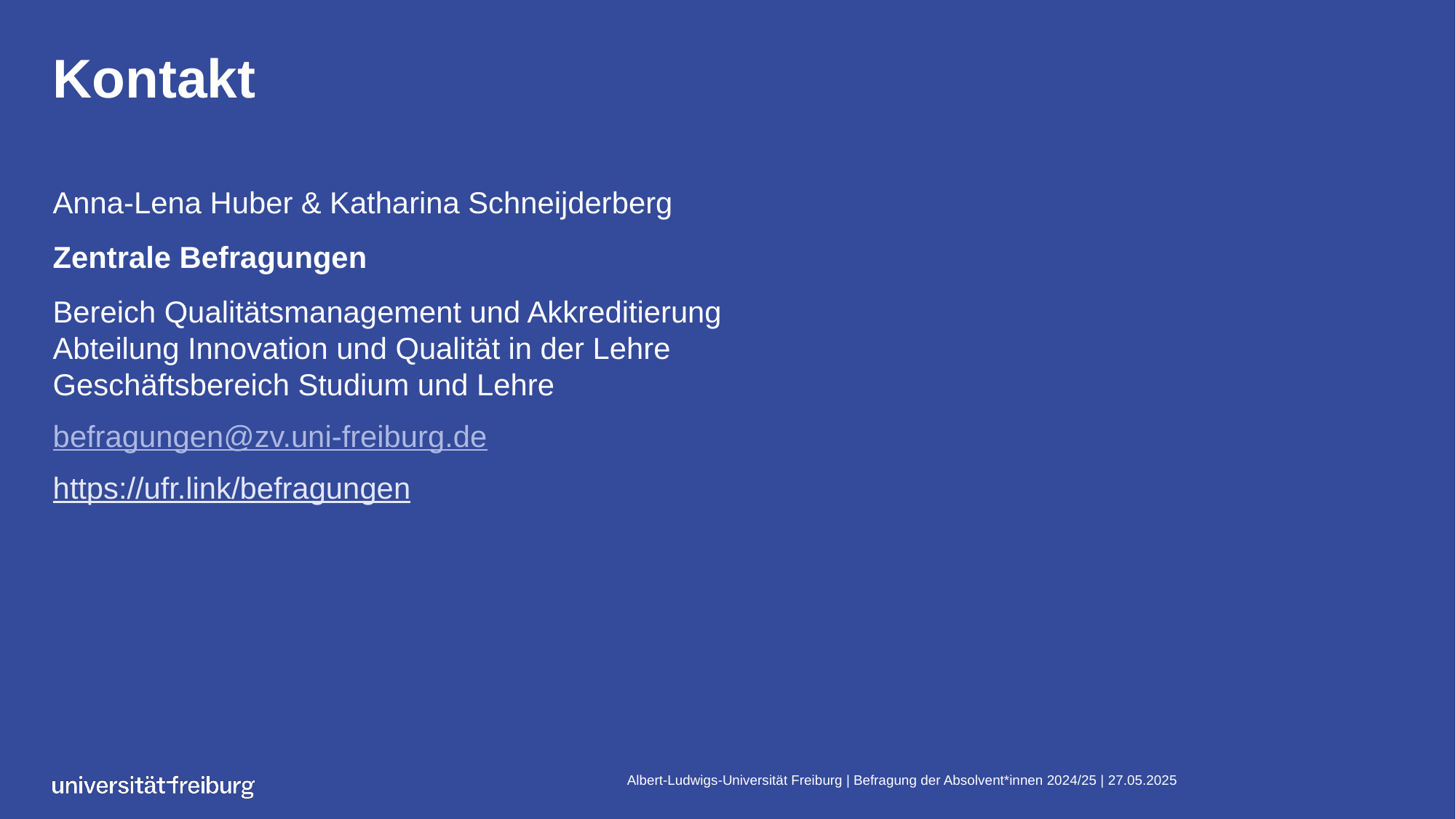

# Kontakt
Anna-Lena Huber & Katharina Schneijderberg
Zentrale Befragungen
Bereich Qualitätsmanagement und Akkreditierung
Abteilung Innovation und Qualität in der Lehre
Geschäftsbereich Studium und Lehre
befragungen@zv.uni-freiburg.de
https://ufr.link/befragungen
Albert-Ludwigs-Universität Freiburg | Befragung der Absolvent*innen 2024/25 |
27.05.2025